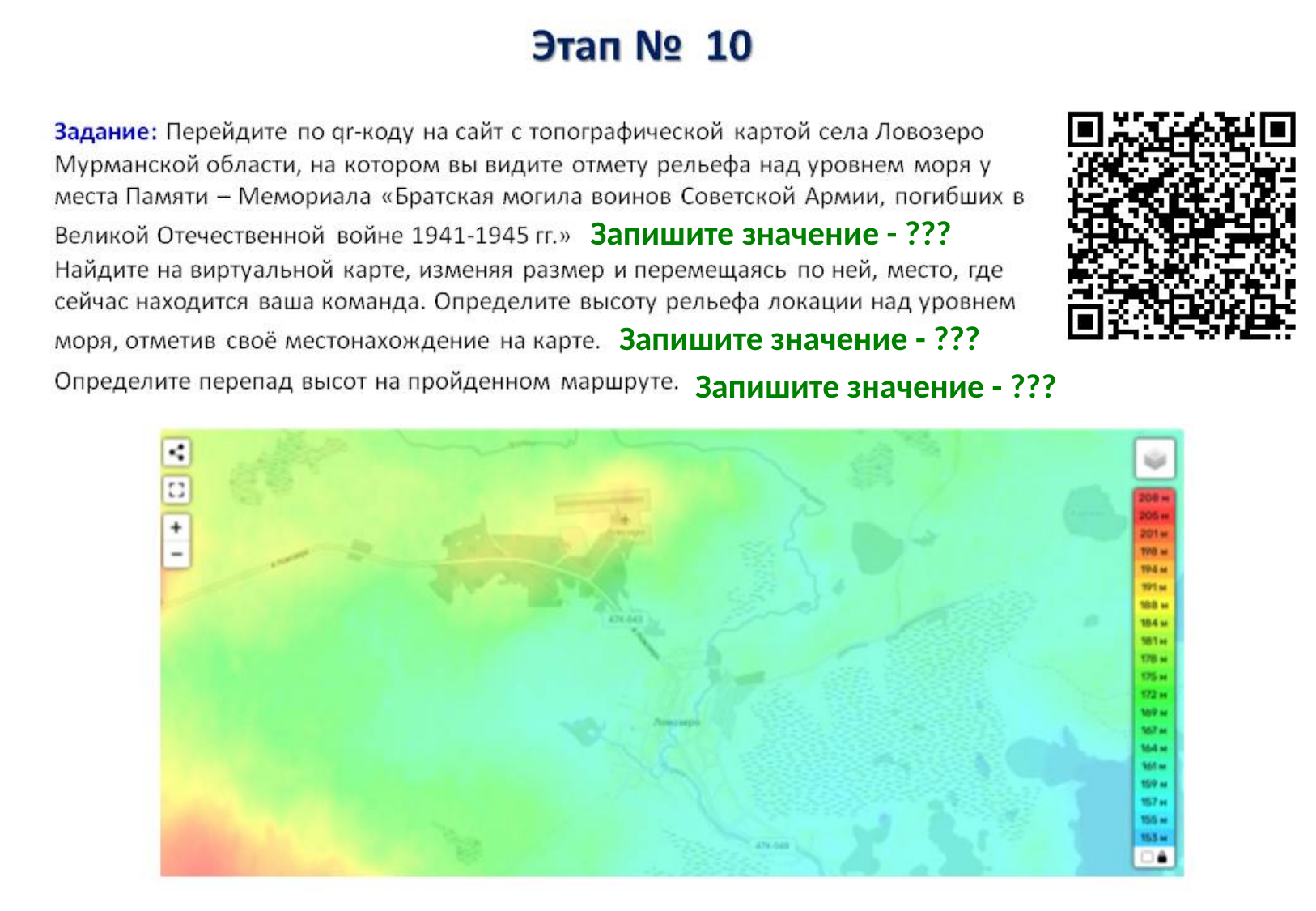

Запишите значение - ???

Запишите значение - ???

Запишите значение - ???